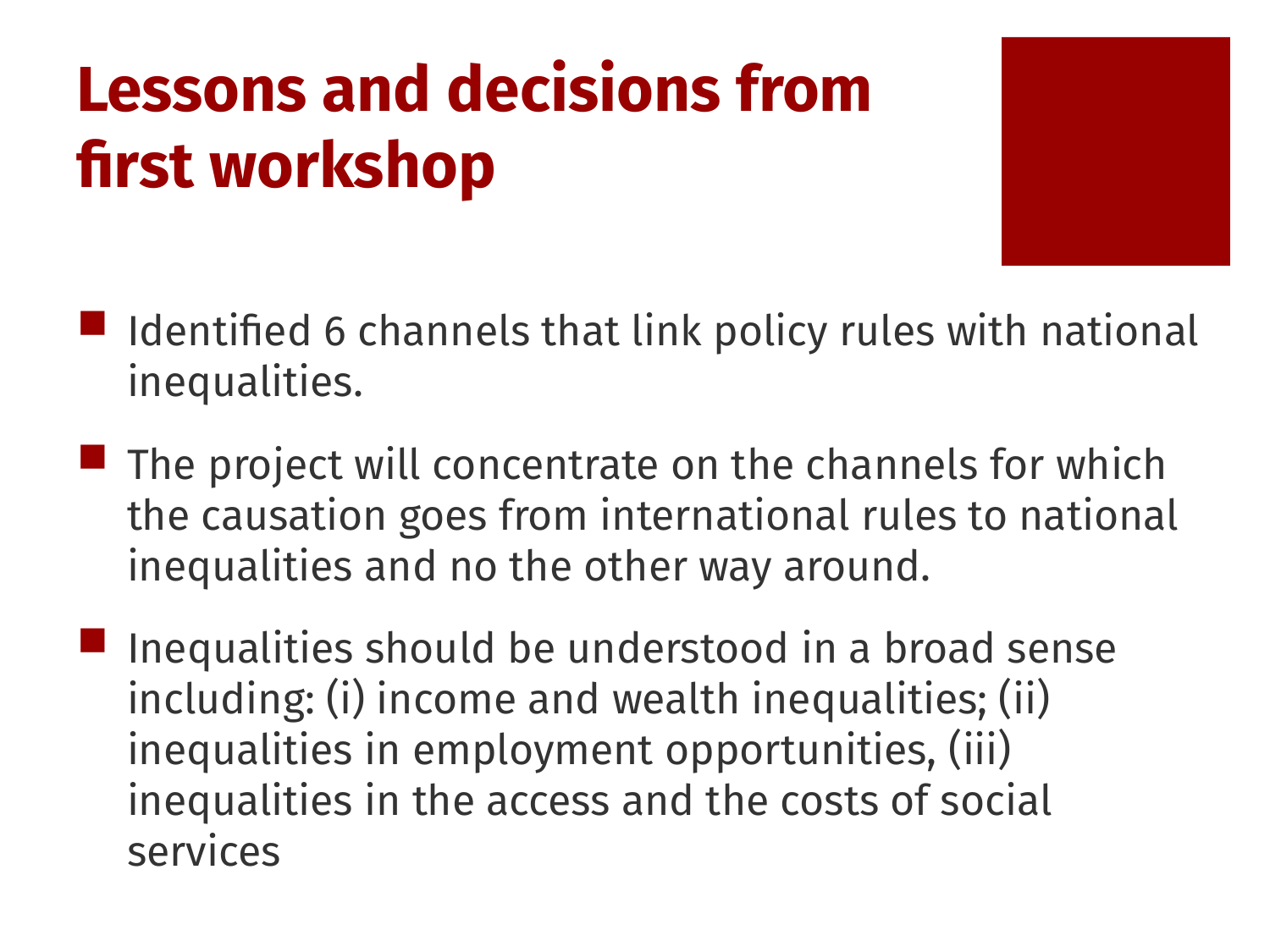

# Lessons and decisions from first workshop
Identified 6 channels that link policy rules with national inequalities.
The project will concentrate on the channels for which the causation goes from international rules to national inequalities and no the other way around.
Inequalities should be understood in a broad sense including: (i) income and wealth inequalities; (ii) inequalities in employment opportunities, (iii) inequalities in the access and the costs of social services